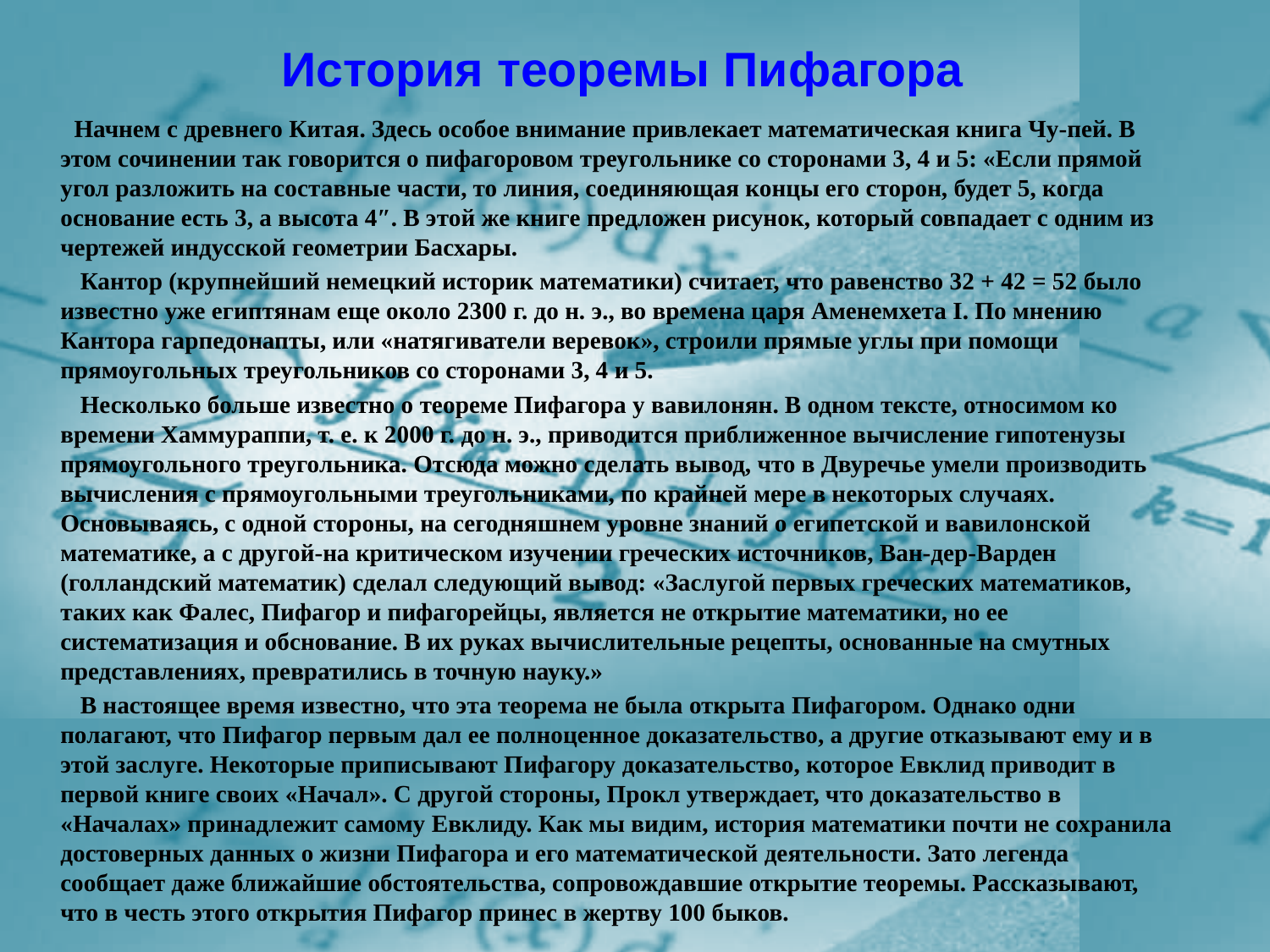

# История теоремы Пифагора
          Начнем с древнего Китая. Здесь особое внимание привлекает математическая книга Чу-пей. В этом сочинении так говорится о пифагоровом треугольнике со сторонами 3, 4 и 5: «Если прямой угол разложить на составные части, то линия, соединяющая концы его сторон, будет 5, когда основание есть 3, а высота 4″. В этой же книге предложен рисунок, который совпадает с одним из чертежей индусской геометрии Басхары.
           Кантор (крупнейший немецкий историк математики) считает, что равенство 32 + 42 = 52 было известно уже египтянам еще около 2300 г. до н. э., во времена царя Аменемхета I. По мнению Кантора гарпедонапты, или «натягиватели веревок», строили прямые углы при помощи прямоугольных треугольников со сторонами 3, 4 и 5.
           Несколько больше известно о теореме Пифагора у вавилонян. В одном тексте, относимом ко времени Хаммураппи, т. е. к 2000 г. до н. э., приводится приближенное вычисление гипотенузы прямоугольного треугольника. Отсюда можно сделать вывод, что в Двуречье умели производить вычисления с прямоугольными треугольниками, по крайней мере в некоторых случаях. Основываясь, с одной стороны, на сегодняшнем уровне знаний о египетской и вавилонской математике, а с другой-на критическом изучении греческих источников, Ван-дер-Варден (голландский математик) сделал следующий вывод: «Заслугой первых греческих математиков, таких как Фалес, Пифагор и пифагорейцы, является не открытие математики, но ее систематизация и обснование. В их руках вычислительные рецепты, основанные на смутных представлениях, превратились в точную науку.»
           В настоящее время известно, что эта теорема не была открыта Пифагором. Однако одни полагают, что Пифагор первым дал ее полноценное доказательство, а другие отказывают ему и в этой заслуге. Некоторые приписывают Пифагору доказательство, которое Евклид приводит в первой книге своих «Начал». С другой стороны, Прокл утверждает, что доказательство в «Началах» принадлежит самому Евклиду. Как мы видим, история математики почти не сохранила достоверных данных о жизни Пифагора и его математической деятельности. Зато легенда сообщает даже ближайшие обстоятельства, сопровождавшие открытие теоремы. Рассказывают, что в честь этого открытия Пифагор принес в жертву 100 быков.